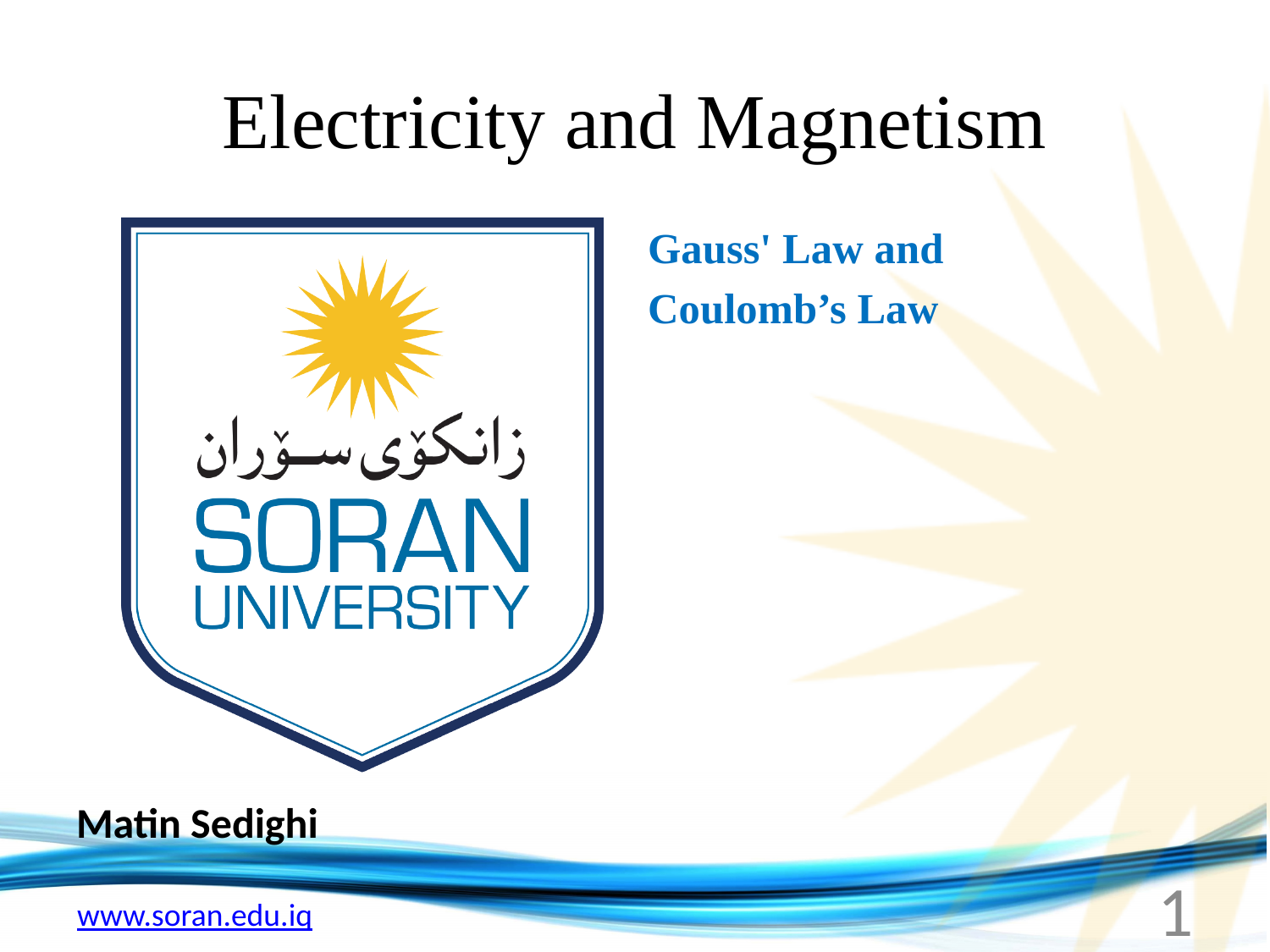

# Electricity and Magnetism
Gauss' Law and
Coulomb’s Law
Matin Sedighi
1